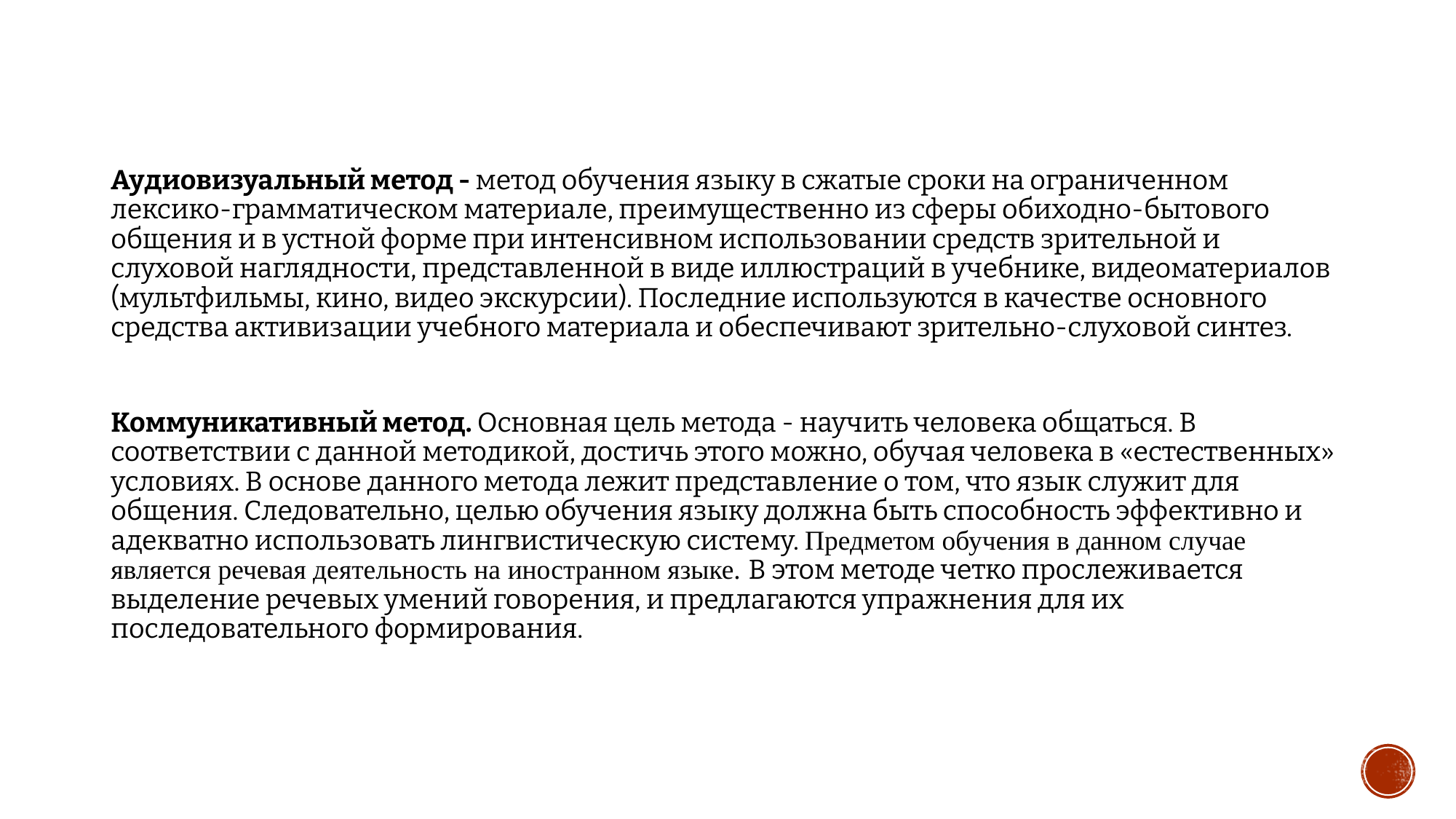

Аудиовизуальный метод - метод обучения языку в сжатые сроки на ограниченном лексико-грамматическом материале, пре­имущественно из сферы обиходно-бытового общения и в устной форме при интенсивном использовании средств зрительной и слуховой наглядности, представленной в виде иллюстраций в учебнике, видеоматериалов (мультфильмы, кино, видео экскурсии). Последние используются в качестве основного средства активизации учебного материала и обеспечивают зрительно-слуховой синтез.

Коммуникативный метод. Основная цель метода - научить человека общаться. В соответствии с данной методикой, достичь этого можно, обучая человека в «естественных» условиях. В основе данного метода лежит представление о том, что язык служит для общения. Следовательно, целью обучения языку должна быть способность эффективно и адекватно использовать лингвистическую систему. Предметом обучения в данном случае является речевая деятельность на иностранном языке. В этом методе четко прослеживается выделение речевых умений говорения, и предлагаются упражнения для их последовательного формирования.